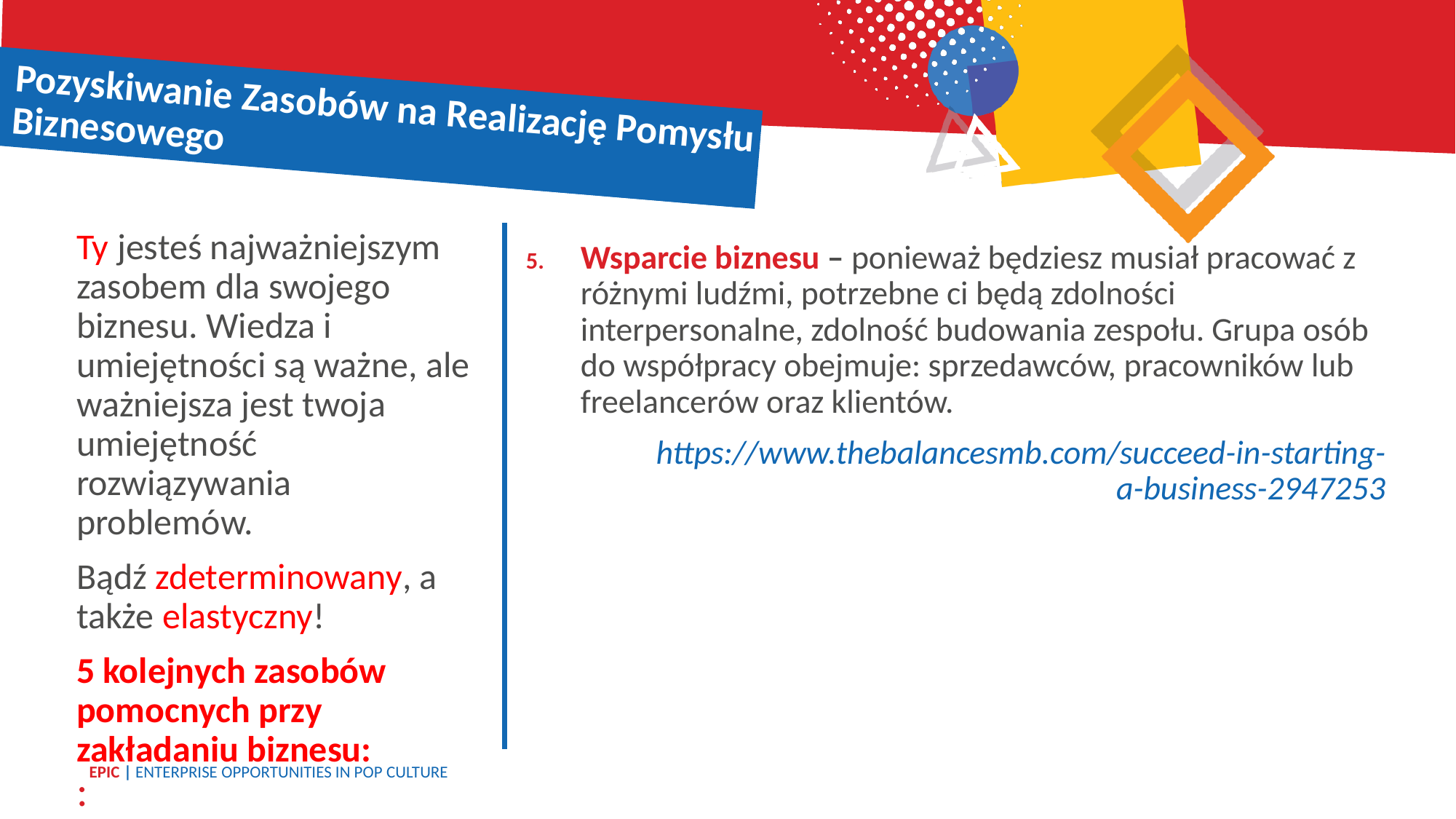

Pozyskiwanie Zasobów na Realizację Pomysłu Biznesowego

Ty jesteś najważniejszym zasobem dla swojego biznesu. Wiedza i umiejętności są ważne, ale ważniejsza jest twoja umiejętność rozwiązywania problemów.
Bądź zdeterminowany, a także elastyczny!
5 kolejnych zasobów pomocnych przy zakładaniu biznesu:
:

Wsparcie biznesu – ponieważ będziesz musiał pracować z różnymi ludźmi, potrzebne ci będą zdolności interpersonalne, zdolność budowania zespołu. Grupa osób do współpracy obejmuje: sprzedawców, pracowników lub freelancerów oraz klientów.
	https://www.thebalancesmb.com/succeed-in-starting-a-business-2947253